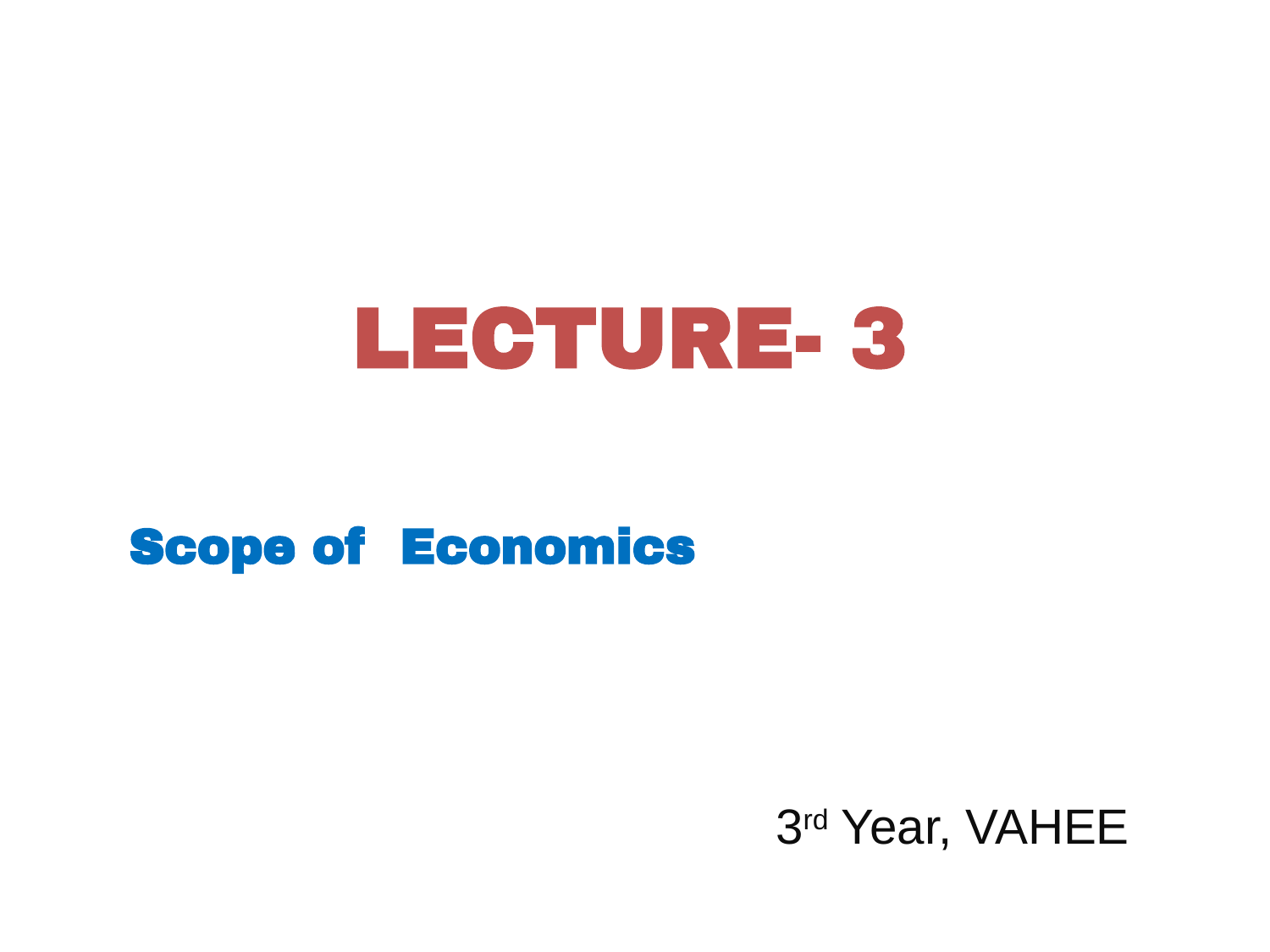

# LECTURE- 3
Scope of  Economics

3rd Year, VAHEE